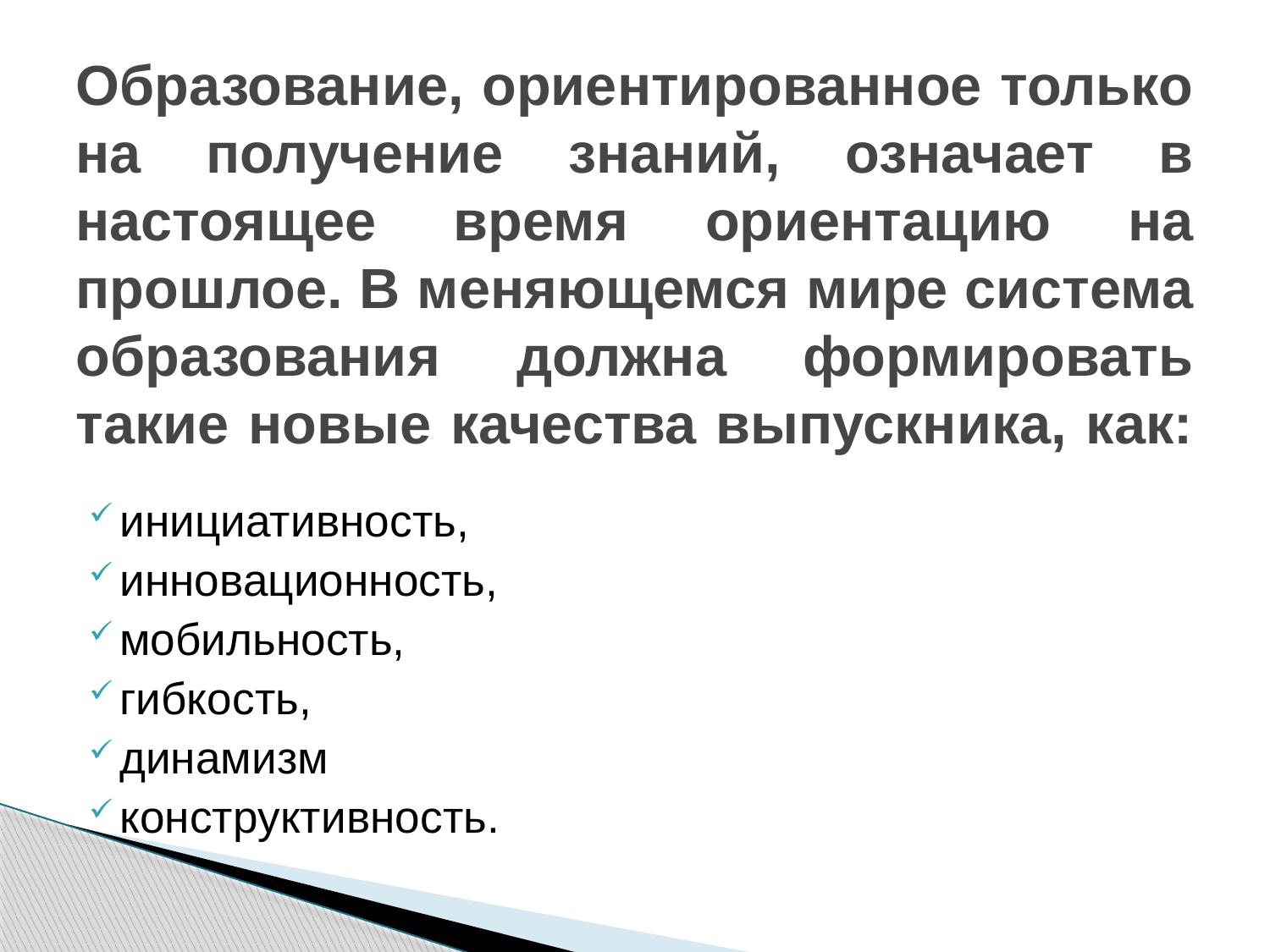

# Образование, ориентированное только на получение знаний, означает в настоящее время ориентацию на прошлое. В меняющемся мире система образования должна формировать такие новые качества выпускника, как:
инициативность,
инновационность,
мобильность,
гибкость,
динамизм
конструктивность.